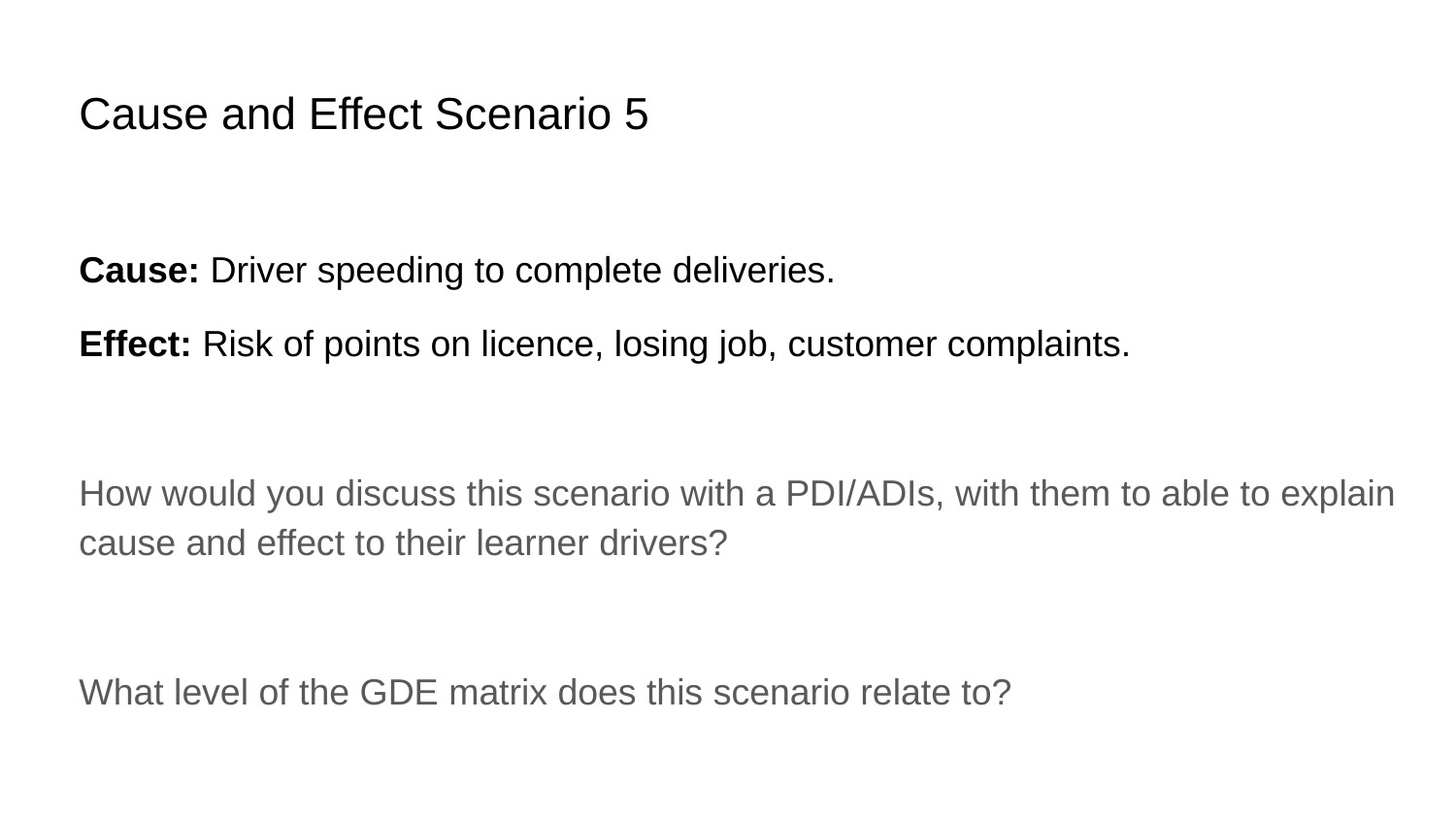

Cause and Effect Scenario 5
Cause: Driver speeding to complete deliveries.
Effect: Risk of points on licence, losing job, customer complaints.

How would you discuss this scenario with a PDI/ADIs, with them to able to explain cause and effect to their learner drivers?

What level of the GDE matrix does this scenario relate to?